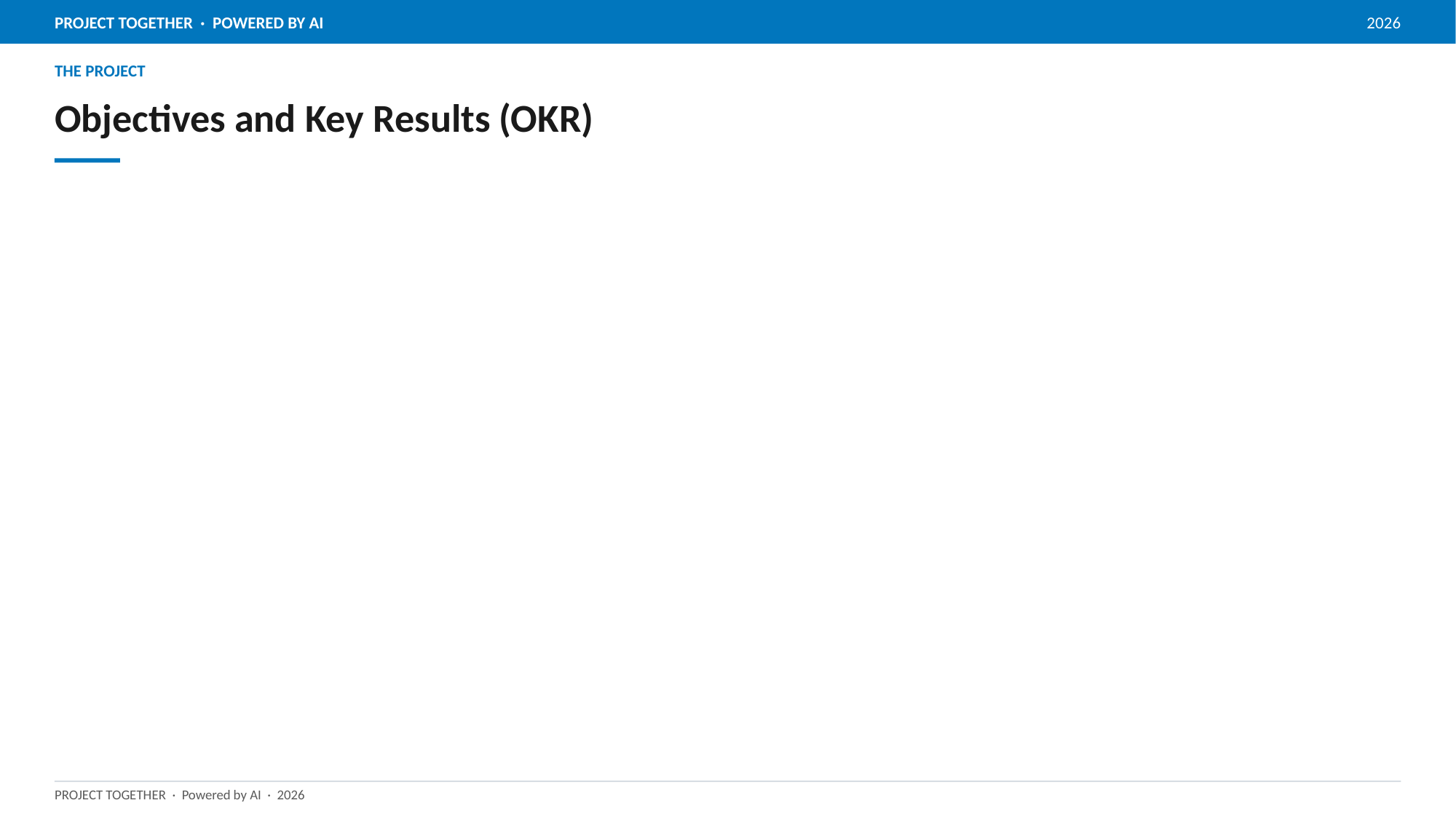

THE PROJECT
# Objectives and Key Results (OKR)